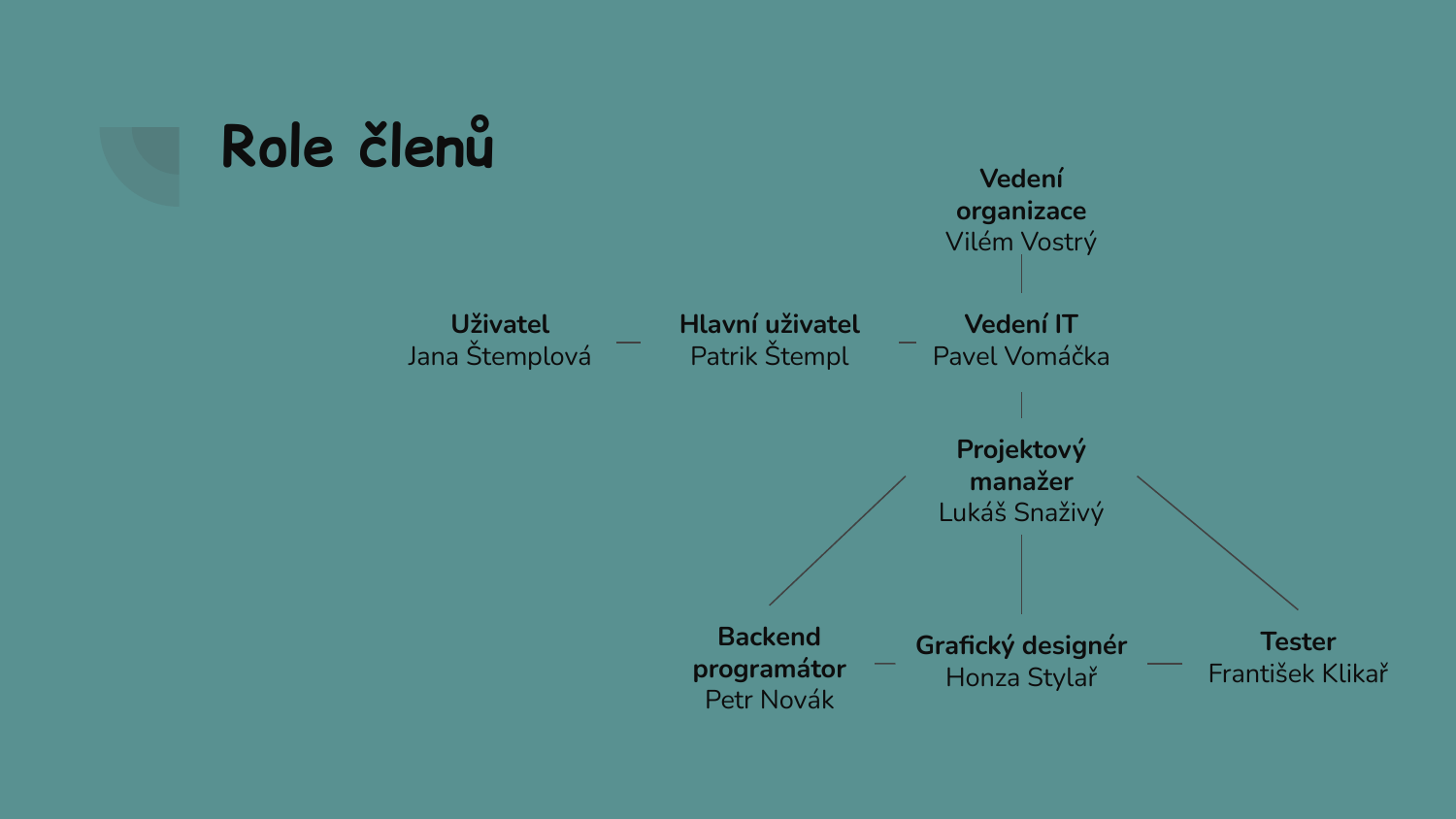

# Role členů
Vedení organizace
Vilém Vostrý
Hlavní uživatel
Patrik Štempl
Vedení IT
Pavel Vomáčka
Uživatel
Jana Štemplová
Projektový manažer
Lukáš Snaživý
Backend programátor
Petr Novák
Tester
František Klikař
Grafický designér
Honza Stylař